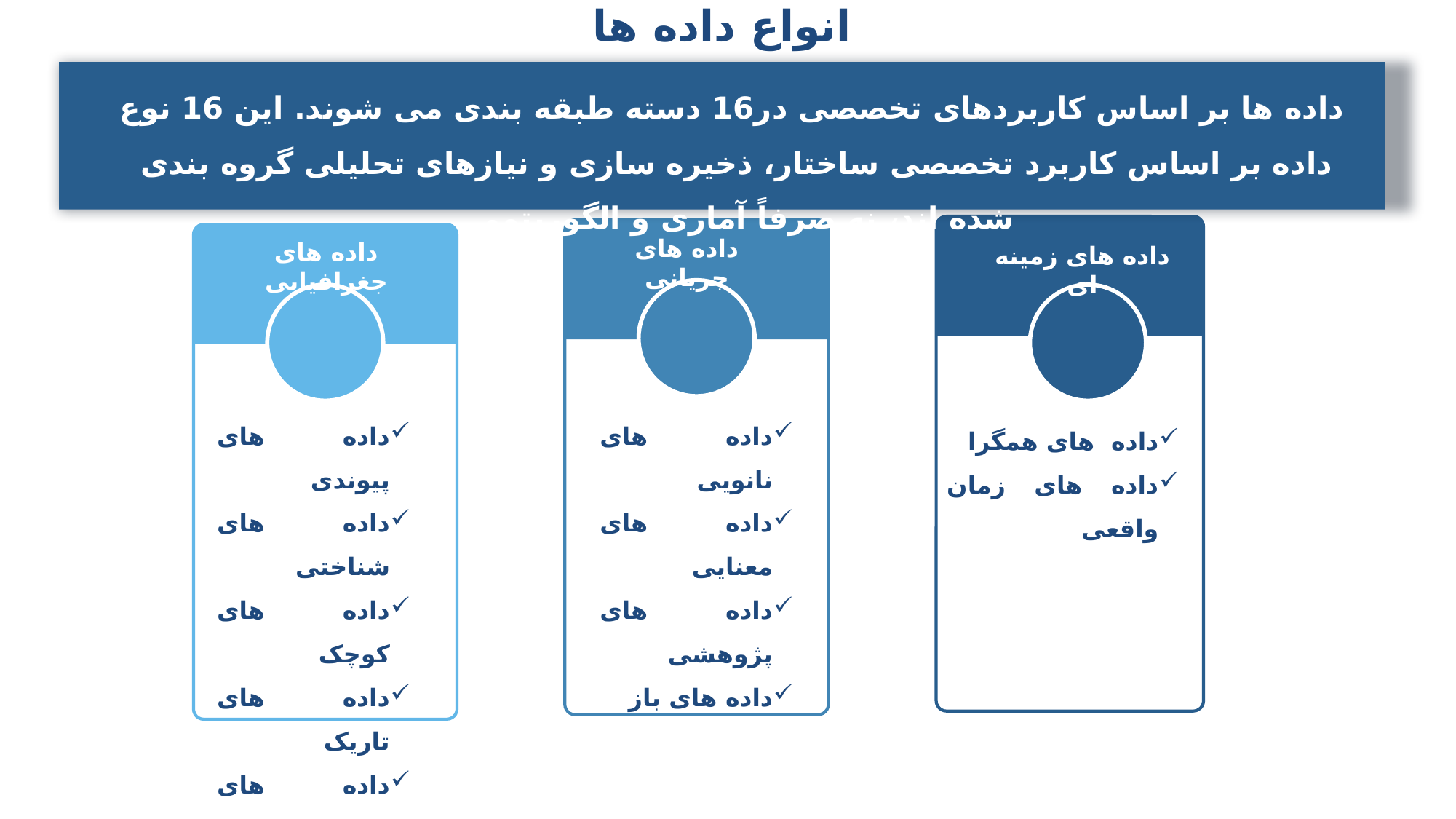

انواع داده ها
 داده ها بر اساس کاربردهای تخصصی در16 دسته طبقه بندی می شوند. این 16 نوع داده بر اساس کاربرد تخصصی ساختار، ذخیره سازی و نیازهای تحلیلی گروه بندی شده اند، نه صرفاً آماری و الگوریتمی

داده های جریانی
داده های جغرافیایی
داده های زمینه ای

داده  های پیوندی
داده های شناختی
داده های کوچک
داده های تاریک
داده های زیستی
داده های گرافی
داده  های نانویی
داده های معنایی
داده های پژوهشی
داده های باز
داده  های همگرا
داده های زمان واقعی